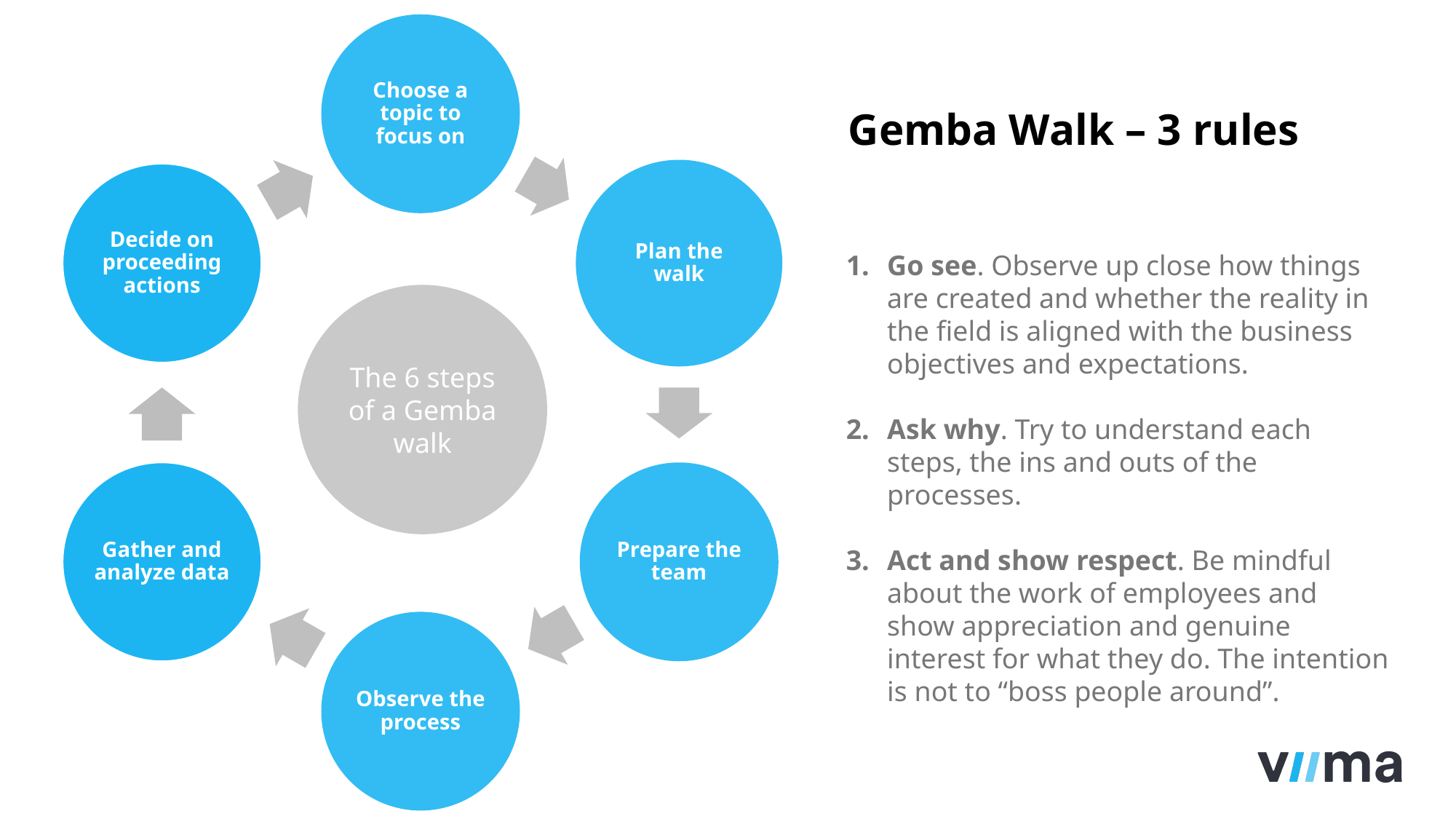

Choose a topic to focus on

Plan the walk

Prepare the team

Observe the process

Gather and analyze data

Decide on proceeding actions

Gemba Walk – 3 rules
Go see. Observe up close how things are created and whether the reality in the field is aligned with the business objectives and expectations.
Ask why. Try to understand each steps, the ins and outs of the processes.
Act and show respect. Be mindful about the work of employees and show appreciation and genuine interest for what they do. The intention is not to “boss people around”.
The 6 steps of a Gemba walk